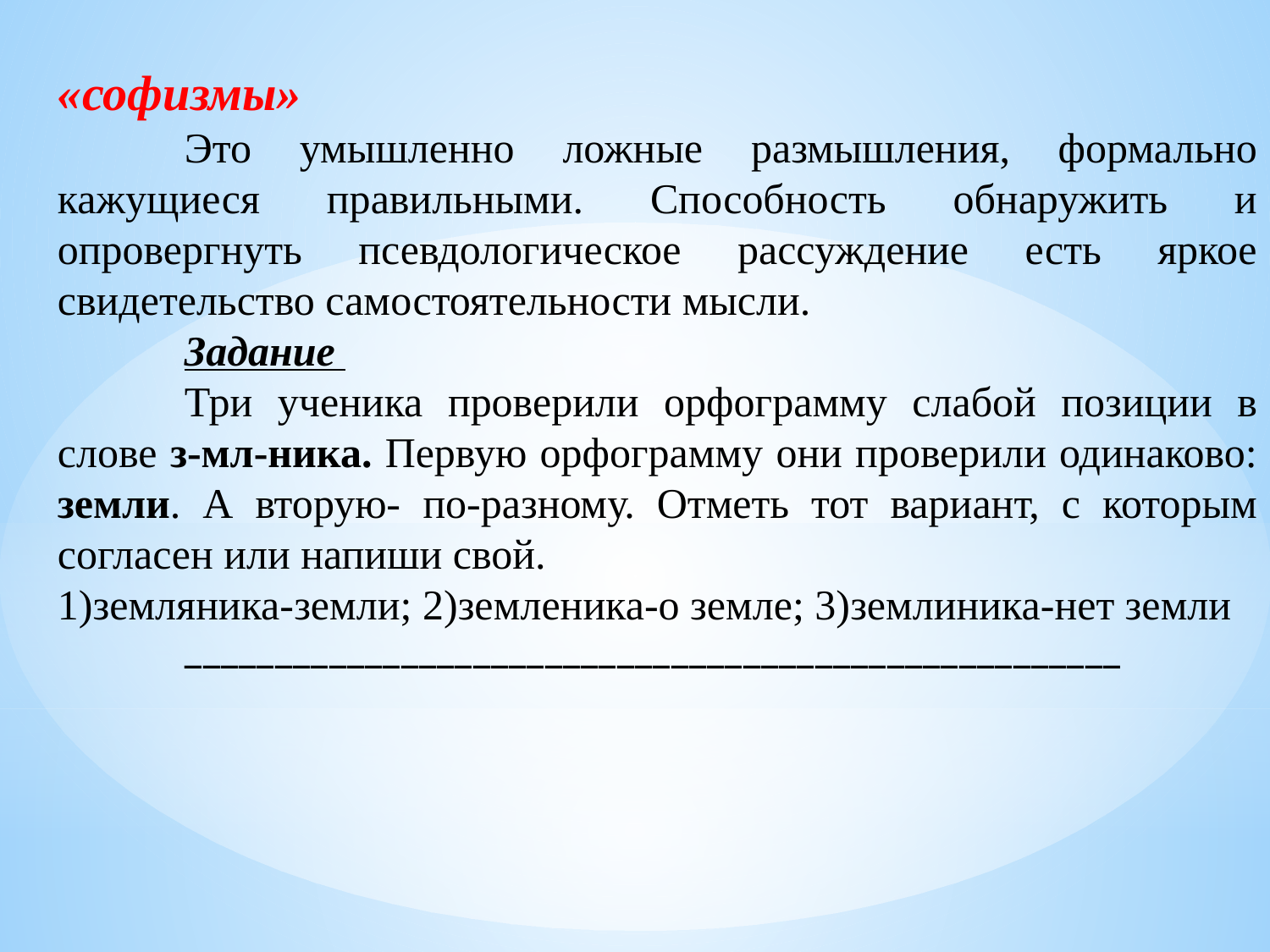

«софизмы»
	Это умышленно ложные размышления, формально кажущиеся правильными. Способность обнаружить и опровергнуть псевдологическое рассуждение есть яркое свидетельство самостоятельности мысли.
	Задание
	Три ученика проверили орфограмму слабой позиции в слове з-мл-ника. Первую орфограмму они проверили одинаково: земли. А вторую- по-разному. Отметь тот вариант, с которым согласен или напиши свой.
1)земляника-земли; 2)земленика-о земле; 3)землиника-нет земли
	____________________________________________________